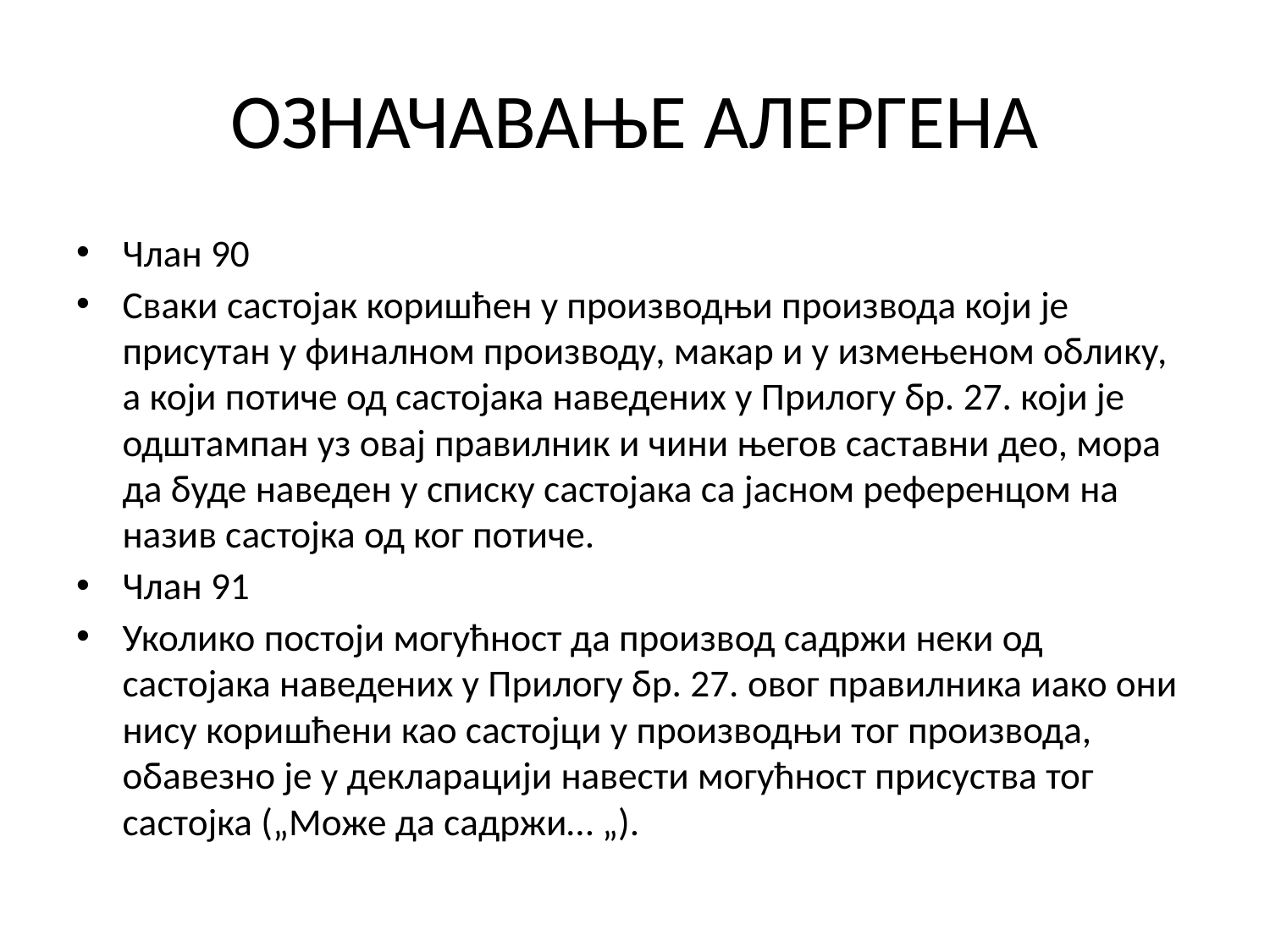

# ОЗНАЧАВАЊЕ АЛЕРГЕНА
Члан 90
Сваки састојак коришћен у производњи производа који је присутан у финалном производу, макар и у измењеном облику, а који потиче од састојака наведених у Прилогу бр. 27. који је одштампан уз овај правилник и чини његов саставни део, мора да буде наведен у списку састојака са јасном референцом на назив састојка од ког потиче.
Члан 91
Уколико постоји могућност да производ садржи неки од састојака наведених у Прилогу бр. 27. овог правилника иако они нису коришћени као састојци у производњи тог производа, обавезно је у декларацији навести могућност присуства тог састојка („Може да садржи… „).